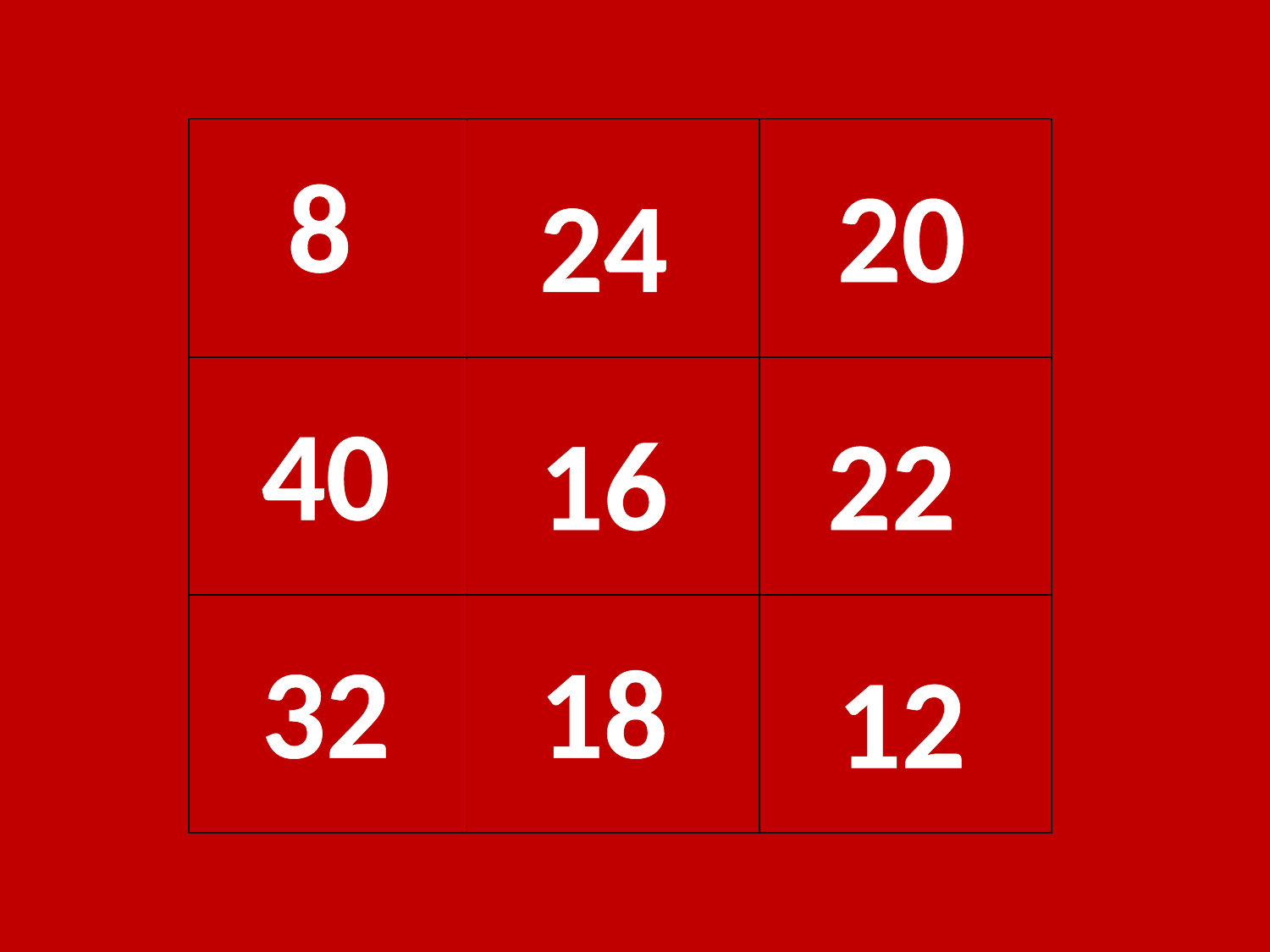

|  |  |  |
| --- | --- | --- |
|  |  |  |
|  |  |  |
8
20
24
40
16
22
32
18
12